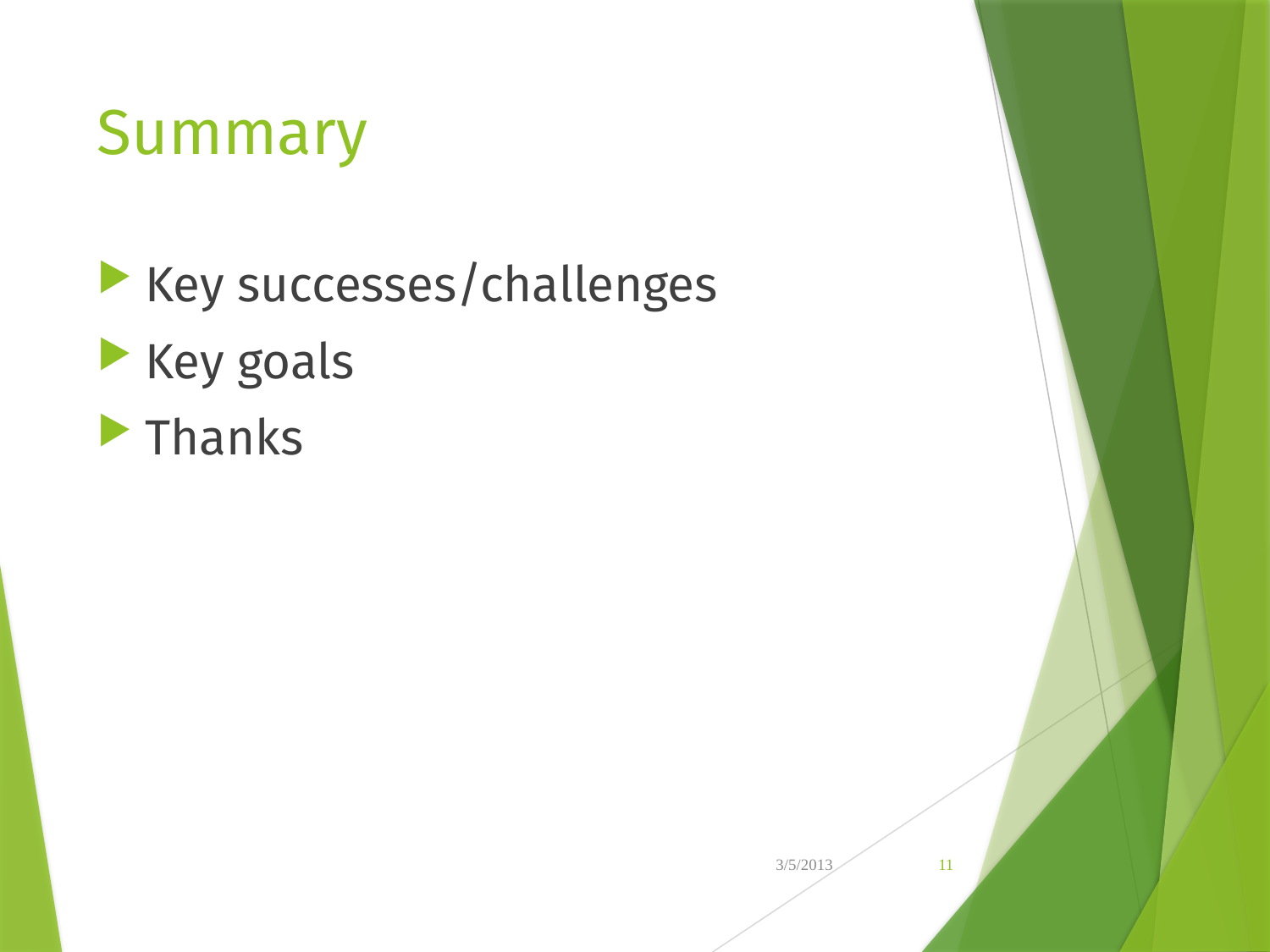

# Summary
Key successes/challenges
Key goals
Thanks
3/5/2013
11